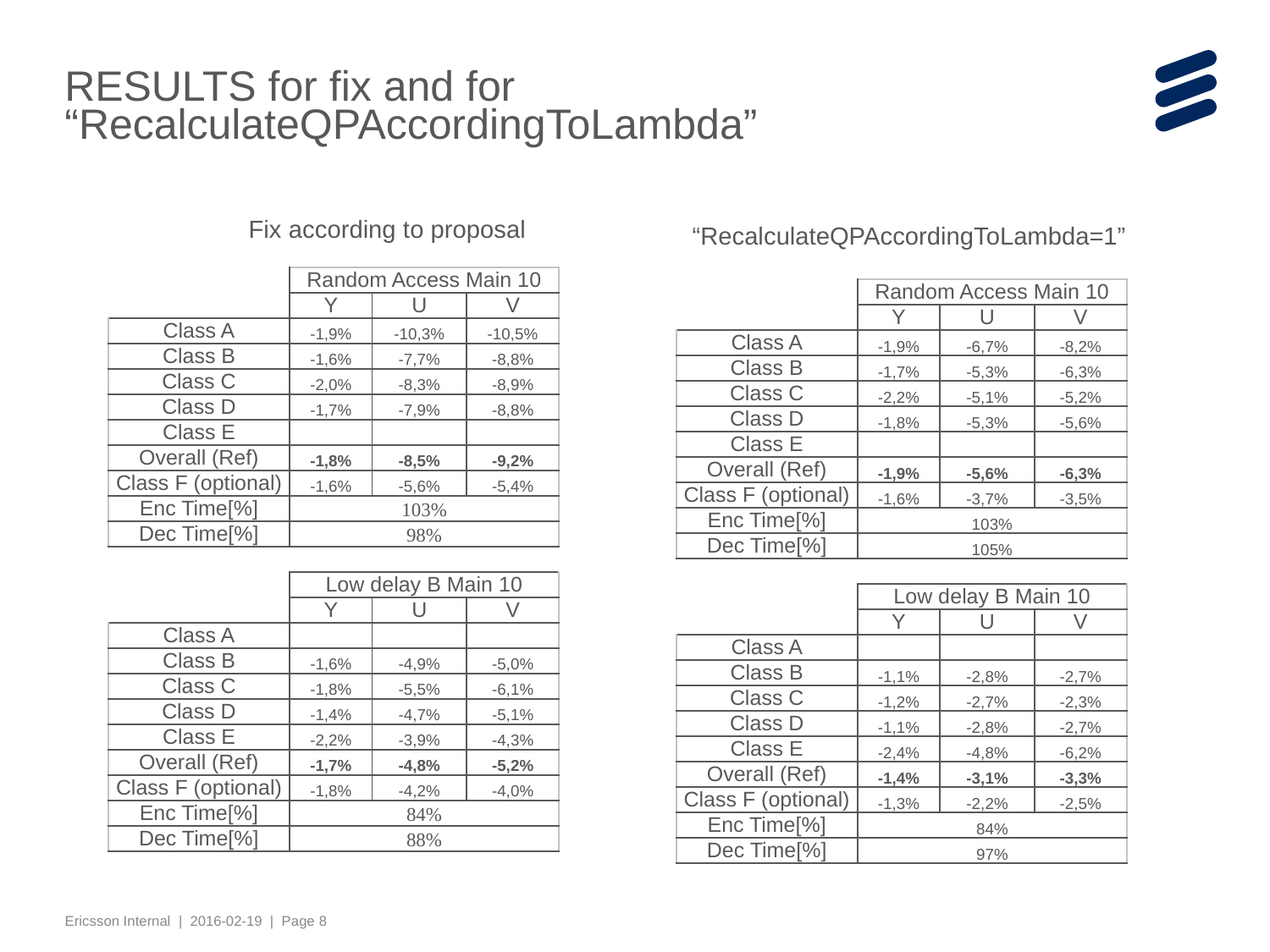

# RESULTS for fix and for “RecalculateQPAccordingToLambda”
Fix according to proposal
“RecalculateQPAccordingToLambda=1”
|  | Random Access Main 10 |  |  |
| --- | --- | --- | --- |
|  | Y | U | V |
| Class A | -1,9% | -10,3% | -10,5% |
| Class B | -1,6% | -7,7% | -8,8% |
| Class C | -2,0% | -8,3% | -8,9% |
| Class D | -1,7% | -7,9% | -8,8% |
| Class E |  |  |  |
| Overall (Ref) | -1,8% | -8,5% | -9,2% |
| Class F (optional) | -1,6% | -5,6% | -5,4% |
| Enc Time[%] | 103% |  |  |
| Dec Time[%] | 98% |  |  |
|  |  |  |  |
|  | Low delay B Main 10 |  |  |
|  | Y | U | V |
| Class A |  |  |  |
| Class B | -1,6% | -4,9% | -5,0% |
| Class C | -1,8% | -5,5% | -6,1% |
| Class D | -1,4% | -4,7% | -5,1% |
| Class E | -2,2% | -3,9% | -4,3% |
| Overall (Ref) | -1,7% | -4,8% | -5,2% |
| Class F (optional) | -1,8% | -4,2% | -4,0% |
| Enc Time[%] | 84% |  |  |
| Dec Time[%] | 88% |  |  |
|  | Random Access Main 10 |  |  |
| --- | --- | --- | --- |
|  | Y | U | V |
| Class A | -1,9% | -6,7% | -8,2% |
| Class B | -1,7% | -5,3% | -6,3% |
| Class C | -2,2% | -5,1% | -5,2% |
| Class D | -1,8% | -5,3% | -5,6% |
| Class E |  |  |  |
| Overall (Ref) | -1,9% | -5,6% | -6,3% |
| Class F (optional) | -1,6% | -3,7% | -3,5% |
| Enc Time[%] | 103% |  |  |
| Dec Time[%] | 105% |  |  |
|  |  |  |  |
|  | Low delay B Main 10 |  |  |
|  | Y | U | V |
| Class A |  |  |  |
| Class B | -1,1% | -2,8% | -2,7% |
| Class C | -1,2% | -2,7% | -2,3% |
| Class D | -1,1% | -2,8% | -2,7% |
| Class E | -2,4% | -4,8% | -6,2% |
| Overall (Ref) | -1,4% | -3,1% | -3,3% |
| Class F (optional) | -1,3% | -2,2% | -2,5% |
| Enc Time[%] | 84% |  |  |
| Dec Time[%] | 97% |  |  |